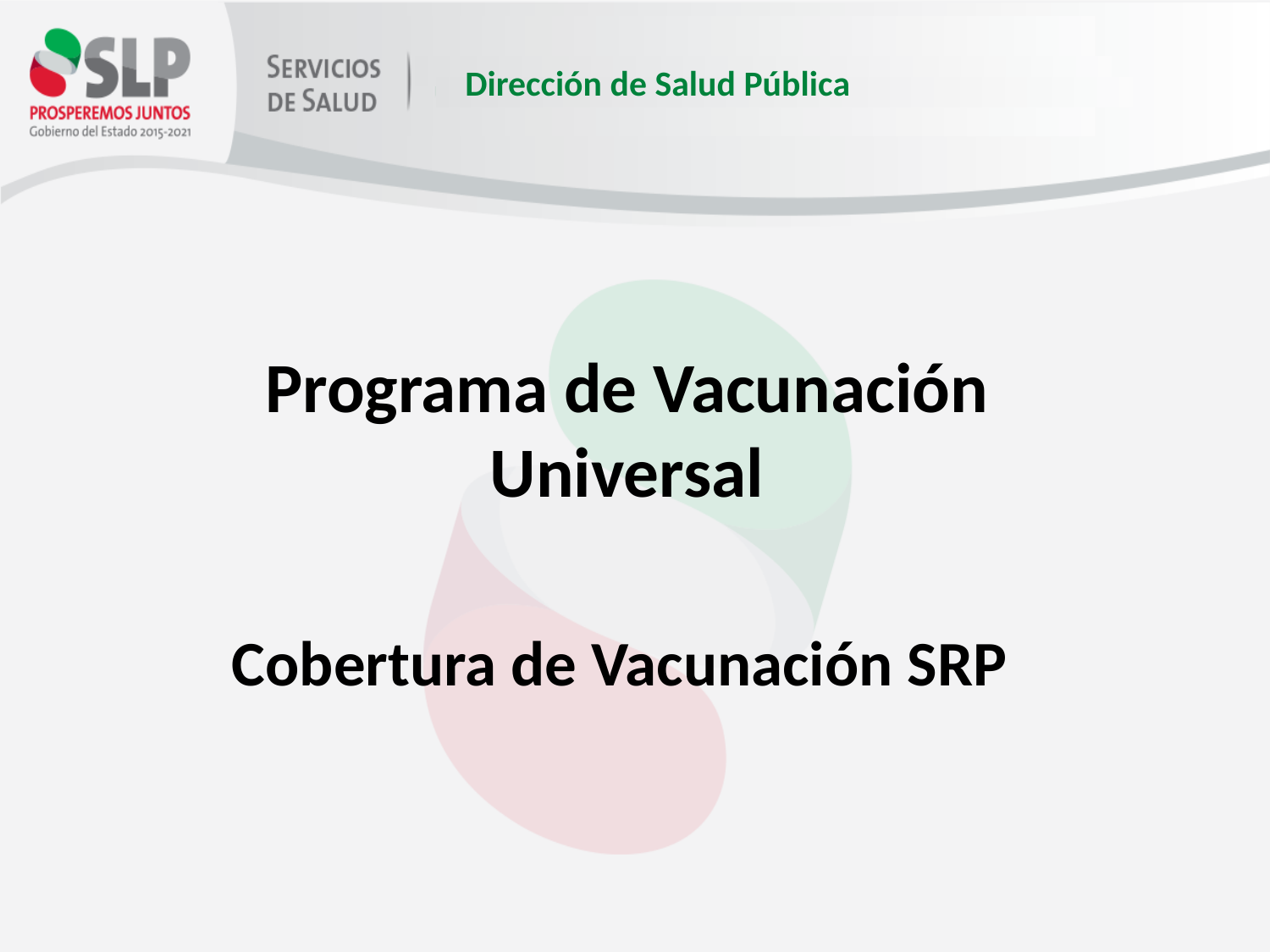

Programa de Vacunación Universal

Cobertura de Vacunación SRP